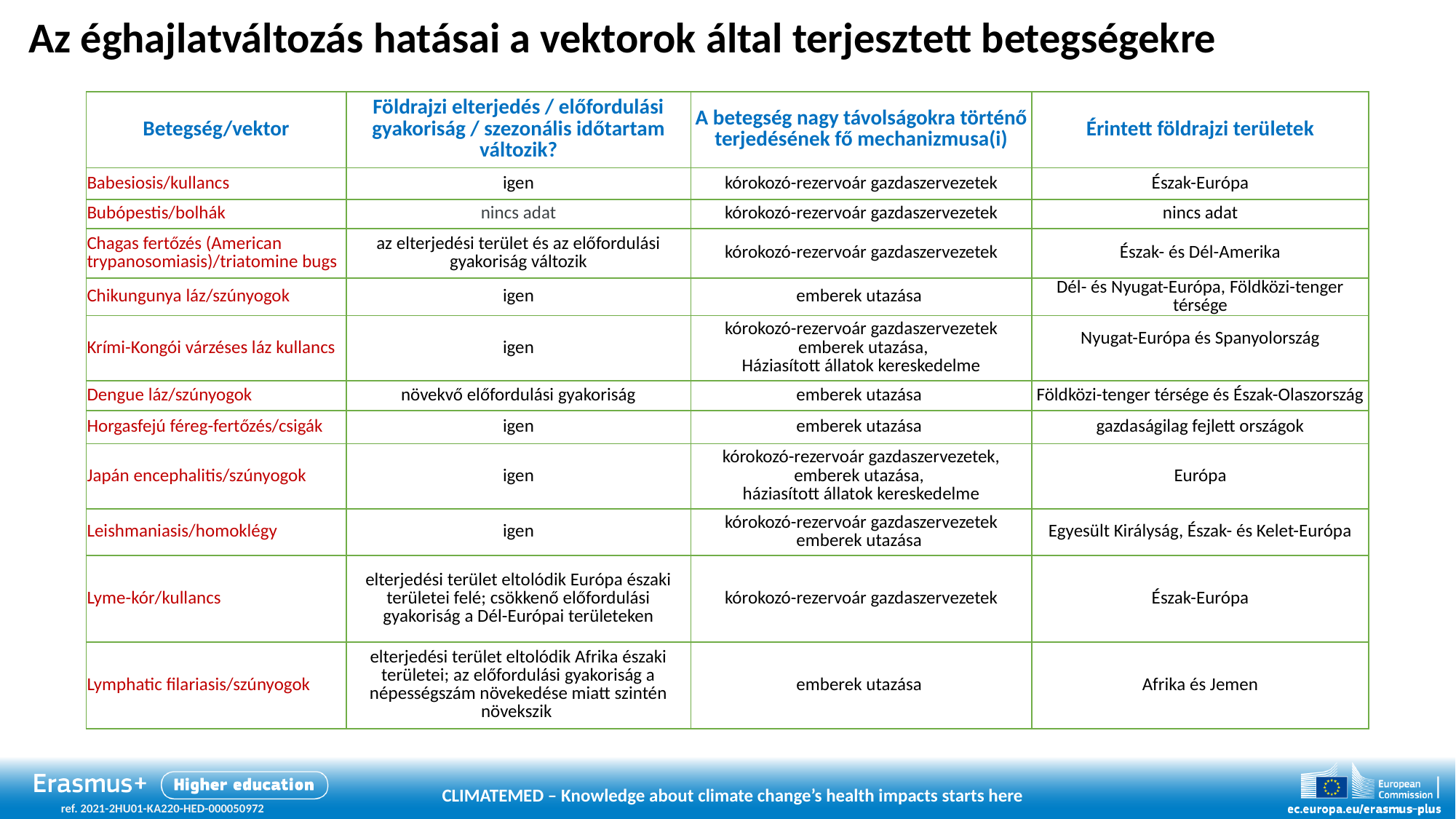

Az éghajlatváltozás hatásai a vektorok által terjesztett betegségekre

| Betegség/vektor | Földrajzi elterjedés / előfordulási gyakoriság / szezonális időtartam változik? | A betegség nagy távolságokra történő terjedésének fő mechanizmusa(i) | Érintett földrajzi területek |
| --- | --- | --- | --- |
| Babesiosis/kullancs | igen | kórokozó-rezervoár gazdaszervezetek | Észak-Európa |
| Bubópestis/bolhák | nincs adat | kórokozó-rezervoár gazdaszervezetek | nincs adat |
| Chagas fertőzés (American trypanosomiasis)/triatomine bugs | az elterjedési terület és az előfordulási gyakoriság változik | kórokozó-rezervoár gazdaszervezetek | Észak- és Dél-Amerika |
| Chikungunya láz/szúnyogok | igen | emberek utazása | Dél- és Nyugat-Európa, Földközi-tenger térsége |
| Krími-Kongói várzéses láz kullancs | igen | kórokozó-rezervoár gazdaszervezetek emberek utazása, Háziasított állatok kereskedelme | Nyugat-Európa és Spanyolország |
| Dengue láz/szúnyogok | növekvő előfordulási gyakoriság | emberek utazása | Földközi-tenger térsége és Észak-Olaszország |
| Horgasfejú féreg-fertőzés/csigák | igen | emberek utazása | gazdaságilag fejlett országok |
| Japán encephalitis/szúnyogok | igen | kórokozó-rezervoár gazdaszervezetek, emberek utazása, háziasított állatok kereskedelme | Európa |
| Leishmaniasis/homoklégy | igen | kórokozó-rezervoár gazdaszervezetek emberek utazása | Egyesült Királyság, Észak- és Kelet-Európa |
| Lyme-kór/kullancs | elterjedési terület eltolódik Európa északi területei felé; csökkenő előfordulási gyakoriság a Dél-Európai területeken | kórokozó-rezervoár gazdaszervezetek | Észak-Európa |
| Lymphatic filariasis/szúnyogok | elterjedési terület eltolódik Afrika északi területei; az előfordulási gyakoriság a népességszám növekedése miatt szintén növekszik | emberek utazása | Afrika és Jemen |